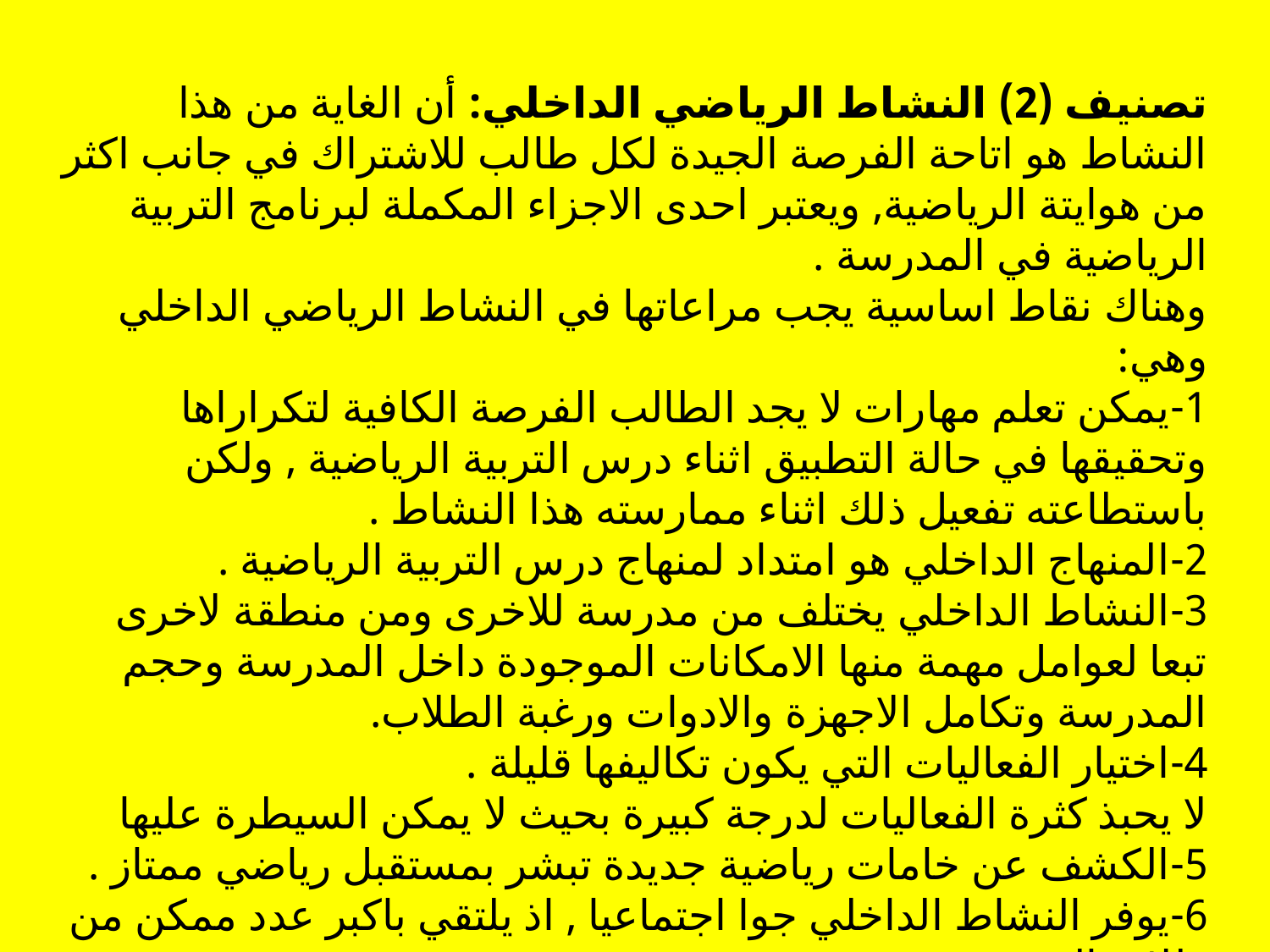

تصنيف (2) النشاط الرياضي الداخلي: أن الغاية من هذا النشاط هو اتاحة الفرصة الجيدة لكل طالب للاشتراك في جانب اكثر من هوايتة الرياضية, ويعتبر احدى الاجزاء المكملة لبرنامج التربية الرياضية في المدرسة .
وهناك نقاط اساسية يجب مراعاتها في النشاط الرياضي الداخلي وهي:
1-يمكن تعلم مهارات لا يجد الطالب الفرصة الكافية لتكراراها وتحقيقها في حالة التطبيق اثناء درس التربية الرياضية , ولكن باستطاعته تفعيل ذلك اثناء ممارسته هذا النشاط .
2-المنهاج الداخلي هو امتداد لمنهاج درس التربية الرياضية .
3-النشاط الداخلي يختلف من مدرسة للاخرى ومن منطقة لاخرى  تبعا لعوامل مهمة منها الامكانات الموجودة داخل المدرسة وحجم المدرسة وتكامل الاجهزة والادوات ورغبة الطلاب.
4-اختيار الفعاليات التي يكون تكاليفها قليلة .
لا يحبذ كثرة الفعاليات لدرجة كبيرة بحيث لا يمكن السيطرة عليها
5-الكشف عن خامات رياضية جديدة تبشر بمستقبل رياضي ممتاز .
6-يوفر النشاط الداخلي جوا اجتماعيا , اذ يلتقي باكبر عدد ممكن من طلاب المدرسة .
التدريب على القيادة الراشدة من خلال اعداد الطلاب للملاعب والادوات والمشاركة في تحكيم المبارات .